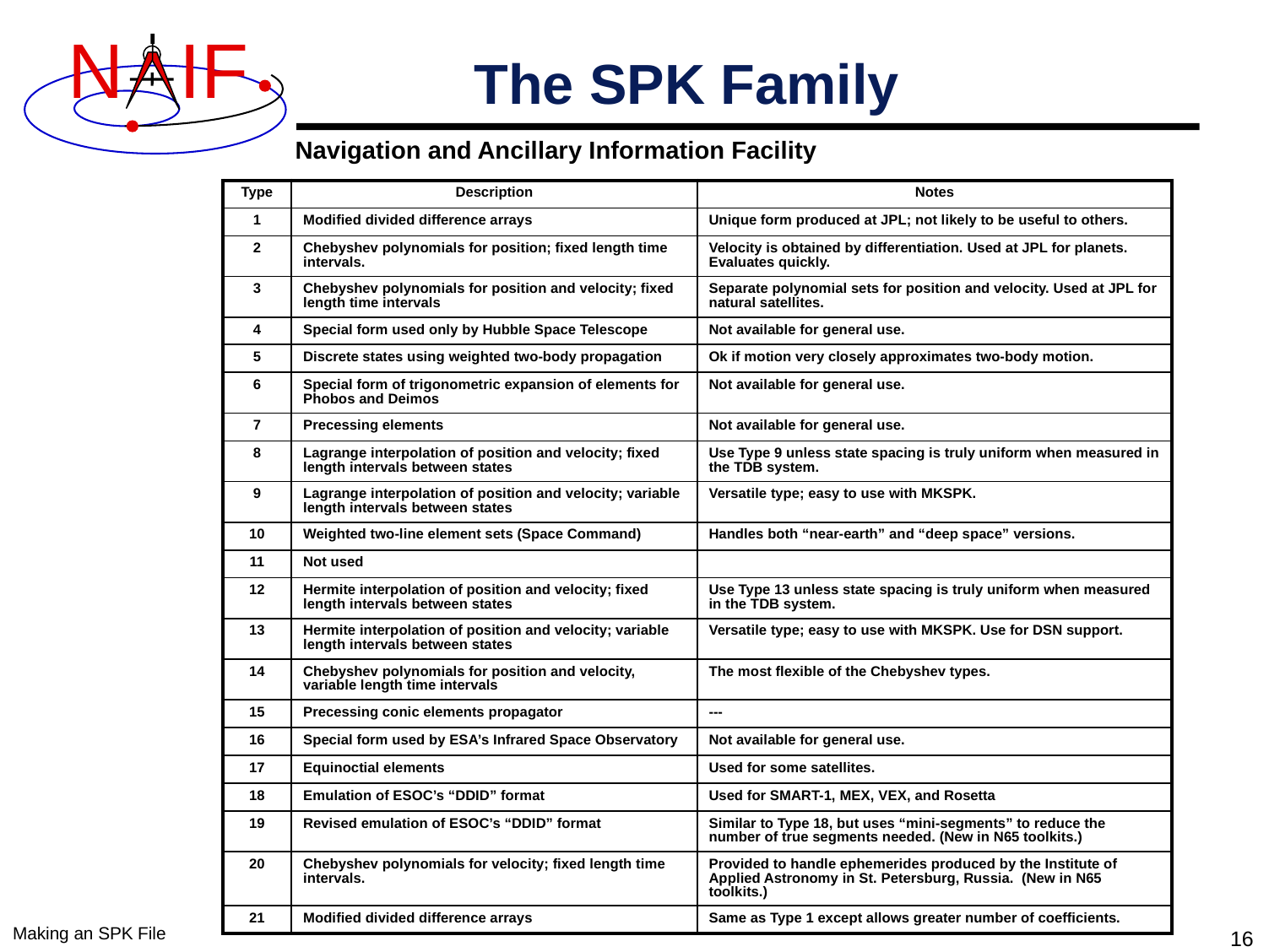

# The SPK Family
| Type | Description | Notes |
| --- | --- | --- |
| 1 | Modified divided difference arrays | Unique form produced at JPL; not likely to be useful to others. |
| 2 | Chebyshev polynomials for position; fixed length time intervals. | Velocity is obtained by differentiation. Used at JPL for planets. Evaluates quickly. |
| 3 | Chebyshev polynomials for position and velocity; fixed length time intervals | Separate polynomial sets for position and velocity. Used at JPL for natural satellites. |
| 4 | Special form used only by Hubble Space Telescope | Not available for general use. |
| 5 | Discrete states using weighted two-body propagation | Ok if motion very closely approximates two-body motion. |
| 6 | Special form of trigonometric expansion of elements for Phobos and Deimos | Not available for general use. |
| 7 | Precessing elements | Not available for general use. |
| 8 | Lagrange interpolation of position and velocity; fixed length intervals between states | Use Type 9 unless state spacing is truly uniform when measured in the TDB system. |
| 9 | Lagrange interpolation of position and velocity; variable length intervals between states | Versatile type; easy to use with MKSPK. |
| 10 | Weighted two-line element sets (Space Command) | Handles both “near-earth” and “deep space” versions. |
| 11 | Not used |  |
| 12 | Hermite interpolation of position and velocity; fixed length intervals between states | Use Type 13 unless state spacing is truly uniform when measured in the TDB system. |
| 13 | Hermite interpolation of position and velocity; variable length intervals between states | Versatile type; easy to use with MKSPK. Use for DSN support. |
| 14 | Chebyshev polynomials for position and velocity, variable length time intervals | The most flexible of the Chebyshev types. |
| 15 | Precessing conic elements propagator | --- |
| 16 | Special form used by ESA’s Infrared Space Observatory | Not available for general use. |
| 17 | Equinoctial elements | Used for some satellites. |
| 18 | Emulation of ESOC’s “DDID” format | Used for SMART-1, MEX, VEX, and Rosetta |
| 19 | Revised emulation of ESOC’s “DDID” format | Similar to Type 18, but uses “mini-segments” to reduce the number of true segments needed. (New in N65 toolkits.) |
| 20 | Chebyshev polynomials for velocity; fixed length time intervals. | Provided to handle ephemerides produced by the Institute of Applied Astronomy in St. Petersburg, Russia. (New in N65 toolkits.) |
| 21 | Modified divided difference arrays | Same as Type 1 except allows greater number of coefficients. |
Making an SPK File
16